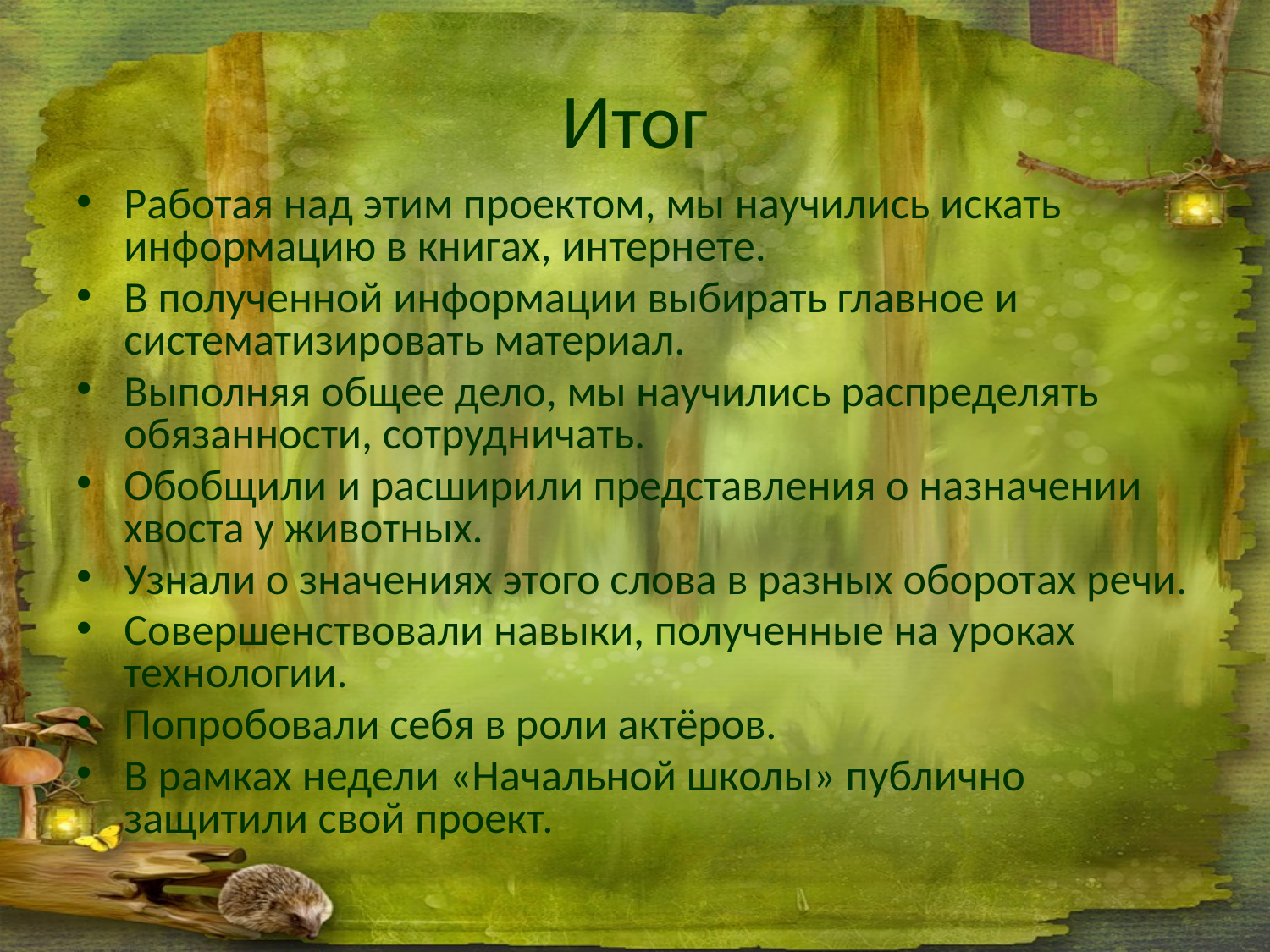

# Итог
Работая над этим проектом, мы научились искать информацию в книгах, интернете.
В полученной информации выбирать главное и систематизировать материал.
Выполняя общее дело, мы научились распределять обязанности, сотрудничать.
Обобщили и расширили представления о назначении хвоста у животных.
Узнали о значениях этого слова в разных оборотах речи.
Совершенствовали навыки, полученные на уроках технологии.
Попробовали себя в роли актёров.
В рамках недели «Начальной школы» публично защитили свой проект.